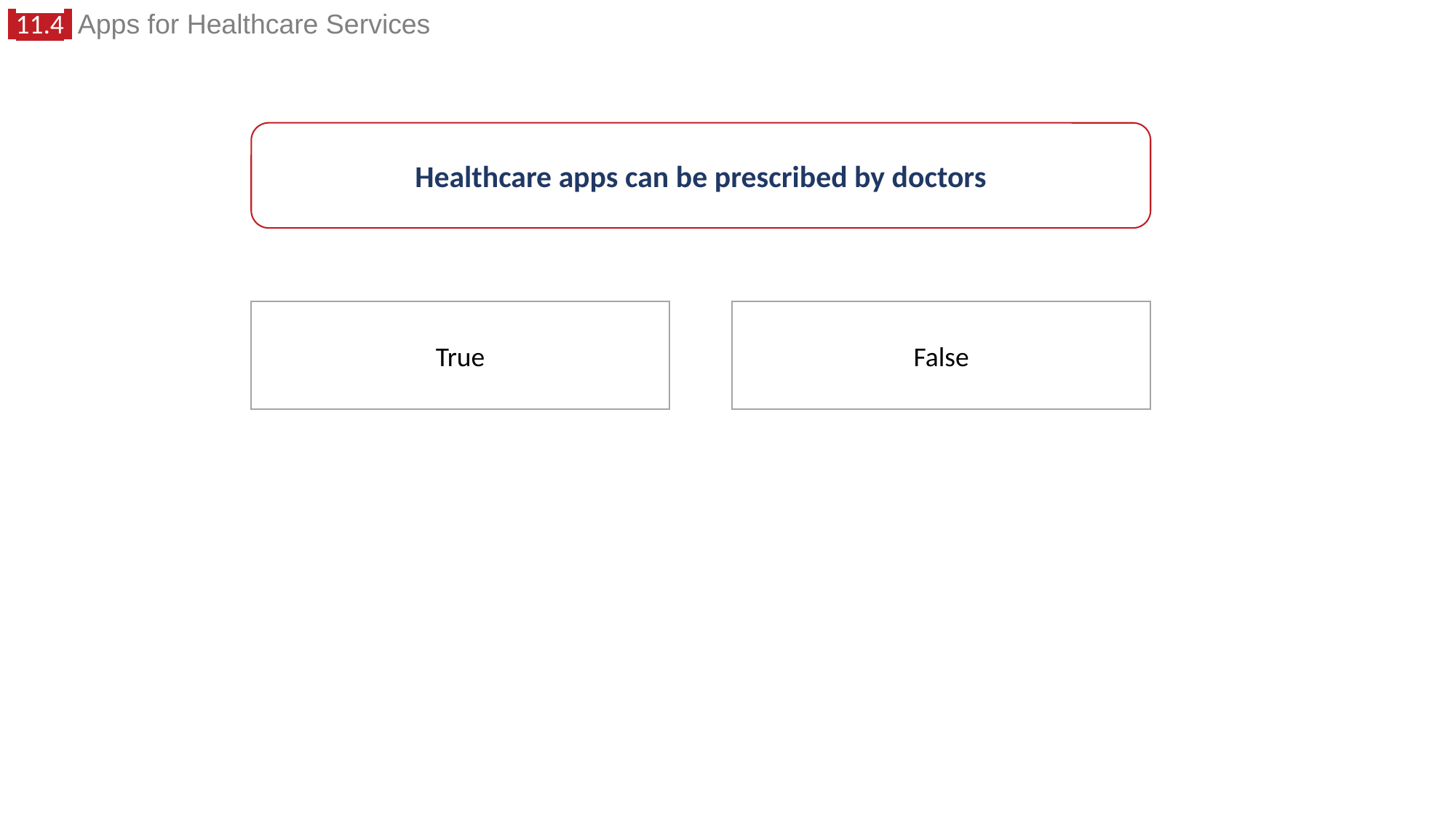

Healthcare apps can be prescribed by doctors
True
False